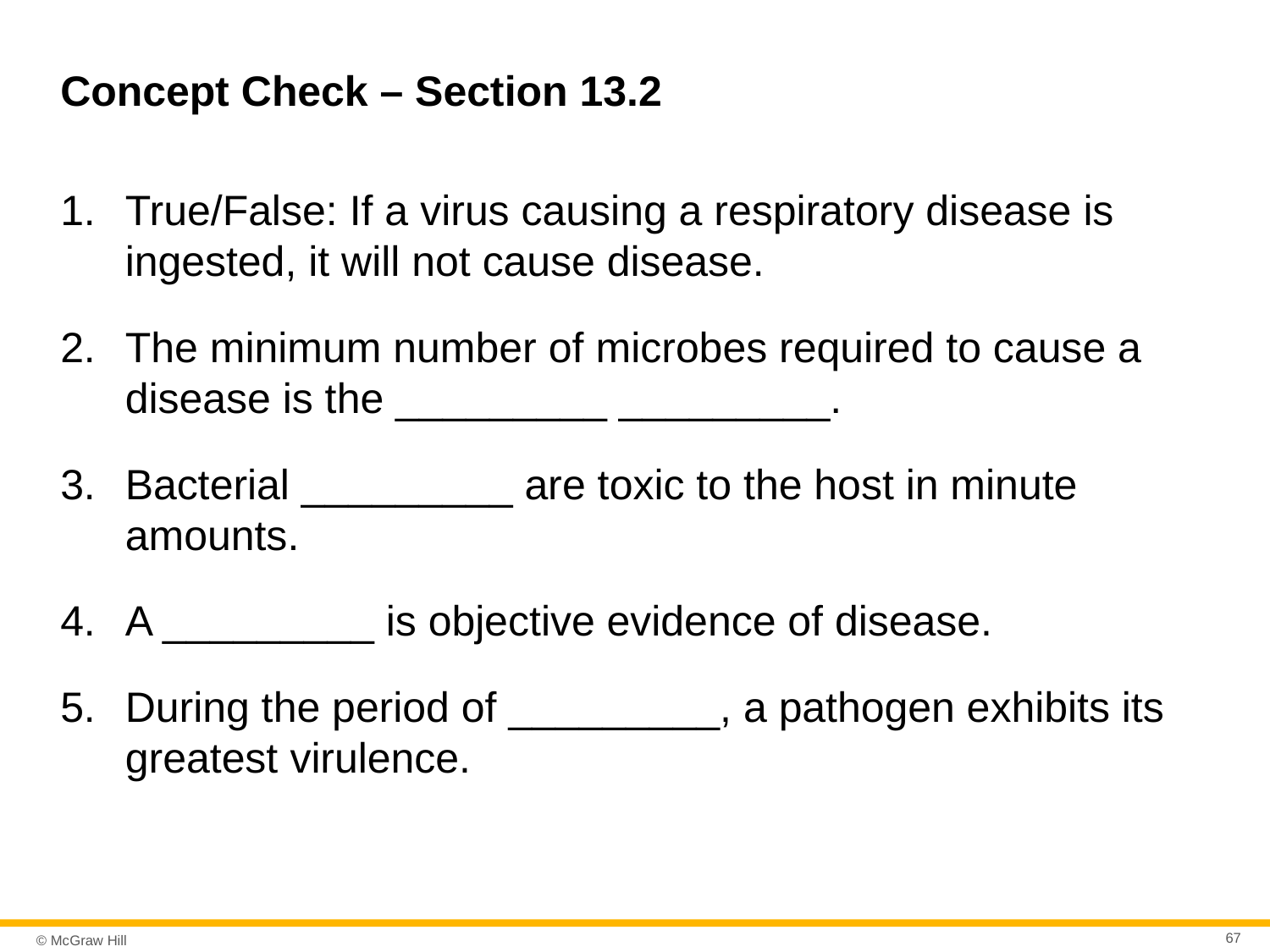

# Concept Check – Section 13.2
True/False: If a virus causing a respiratory disease is ingested, it will not cause disease.
The minimum number of microbes required to cause a disease is the _________ _________.
Bacterial _________ are toxic to the host in minute amounts.
A _________ is objective evidence of disease.
During the period of _________, a pathogen exhibits its greatest virulence.